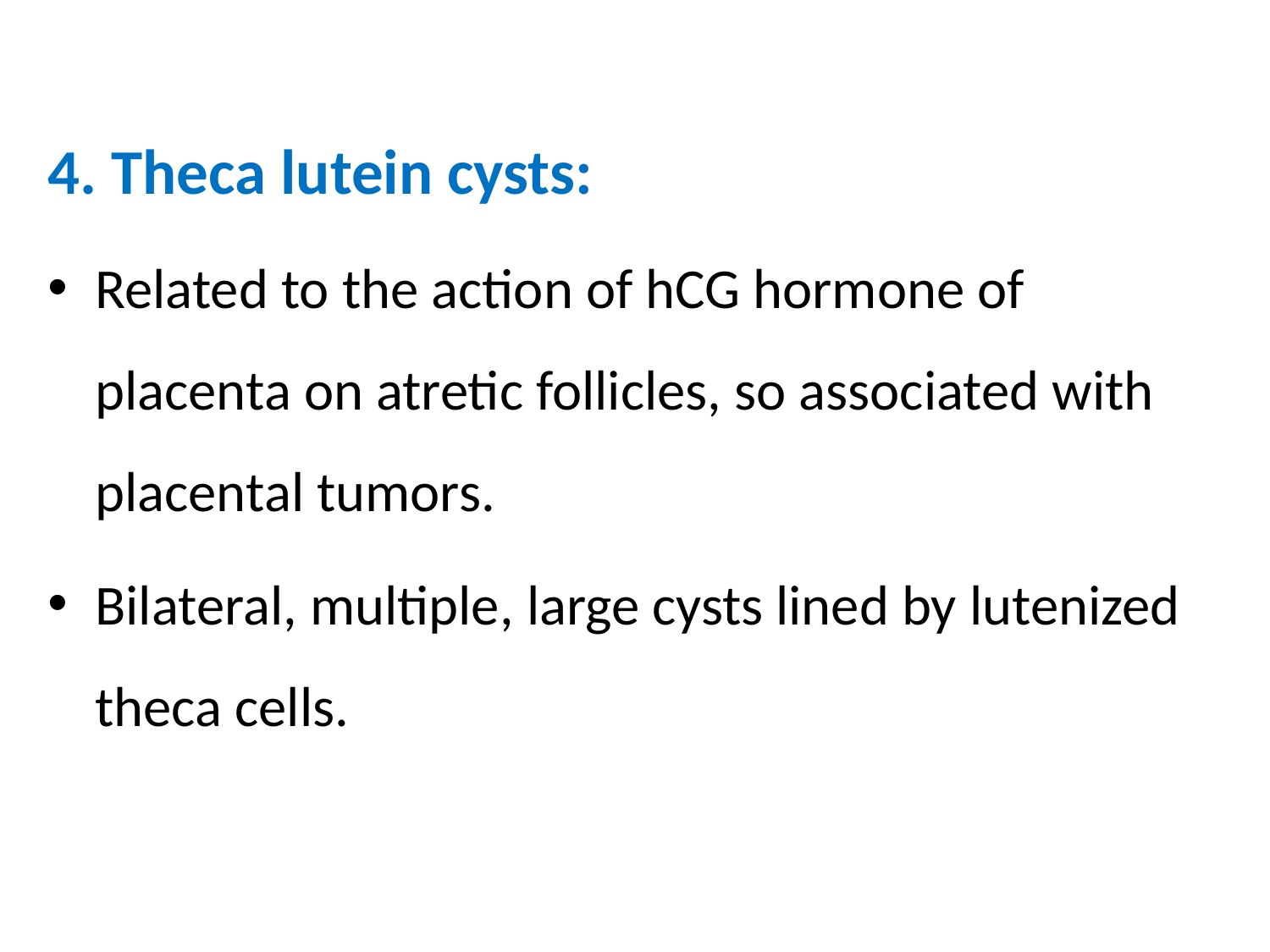

4. Theca lutein cysts:
Related to the action of hCG hormone of placenta on atretic follicles, so associated with placental tumors.
Bilateral, multiple, large cysts lined by lutenized theca cells.